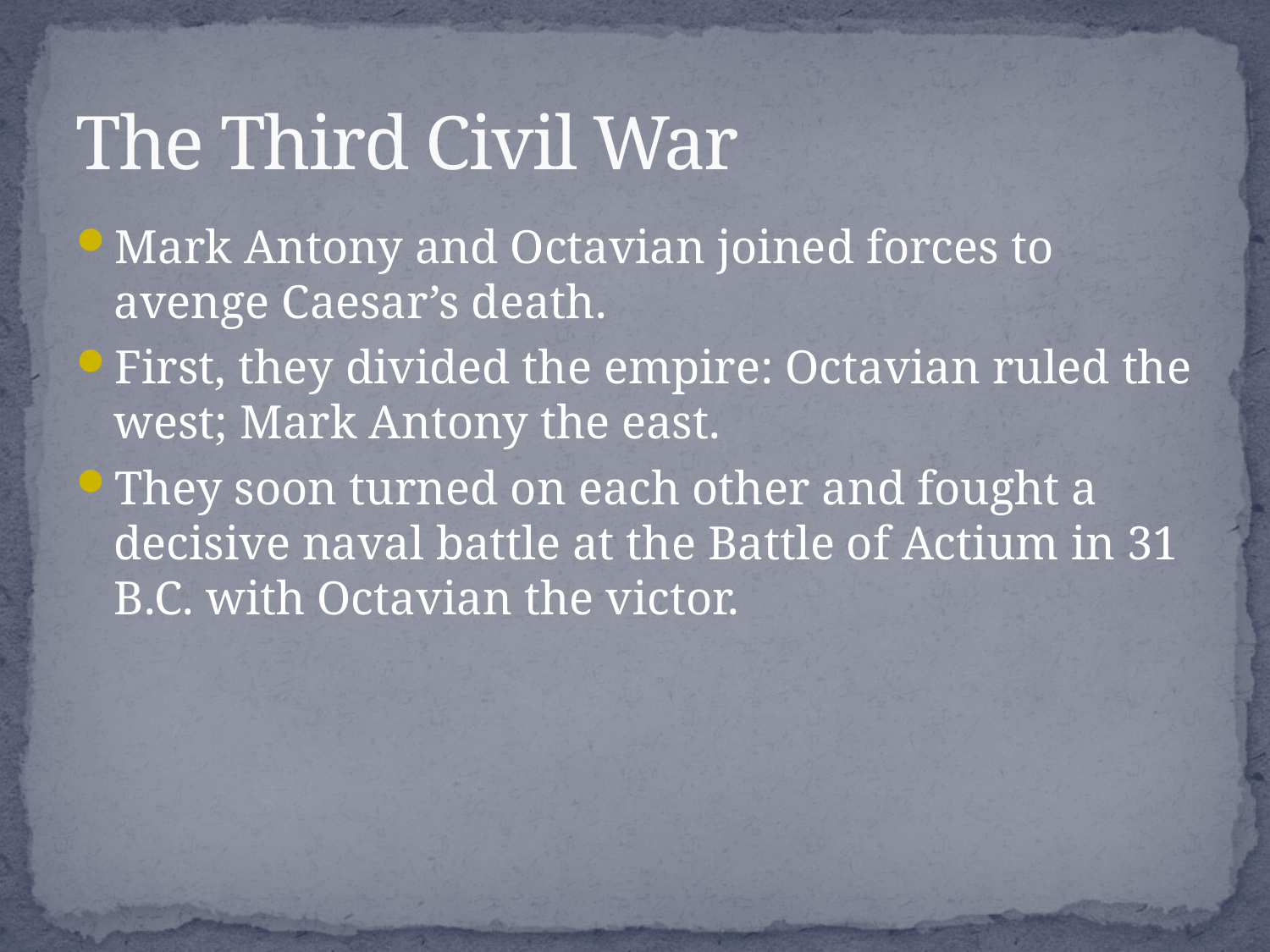

# The Third Civil War
Mark Antony and Octavian joined forces to avenge Caesar’s death.
First, they divided the empire: Octavian ruled the west; Mark Antony the east.
They soon turned on each other and fought a decisive naval battle at the Battle of Actium in 31 B.C. with Octavian the victor.